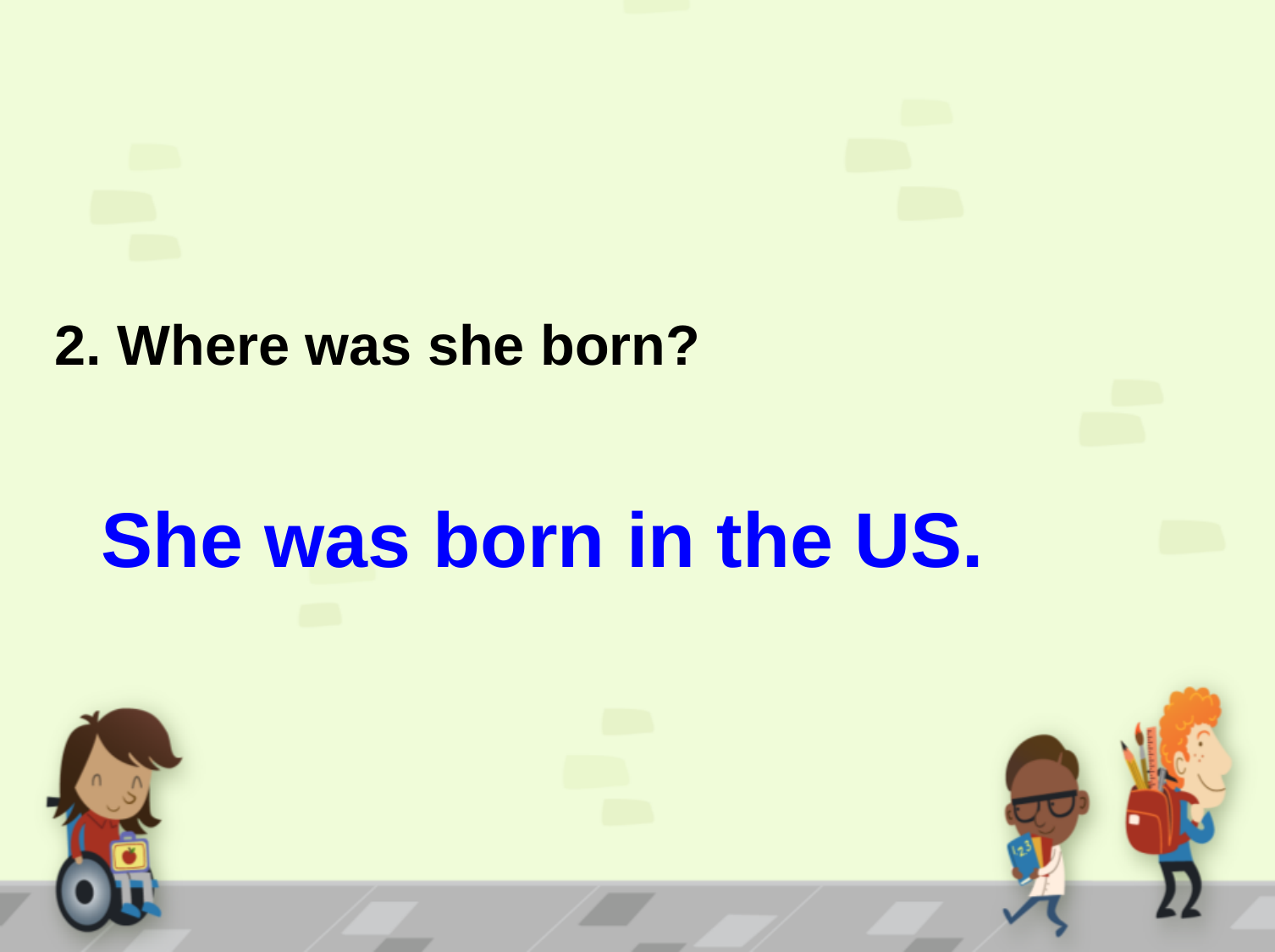

2. Where was she born?
  She was born in the US.